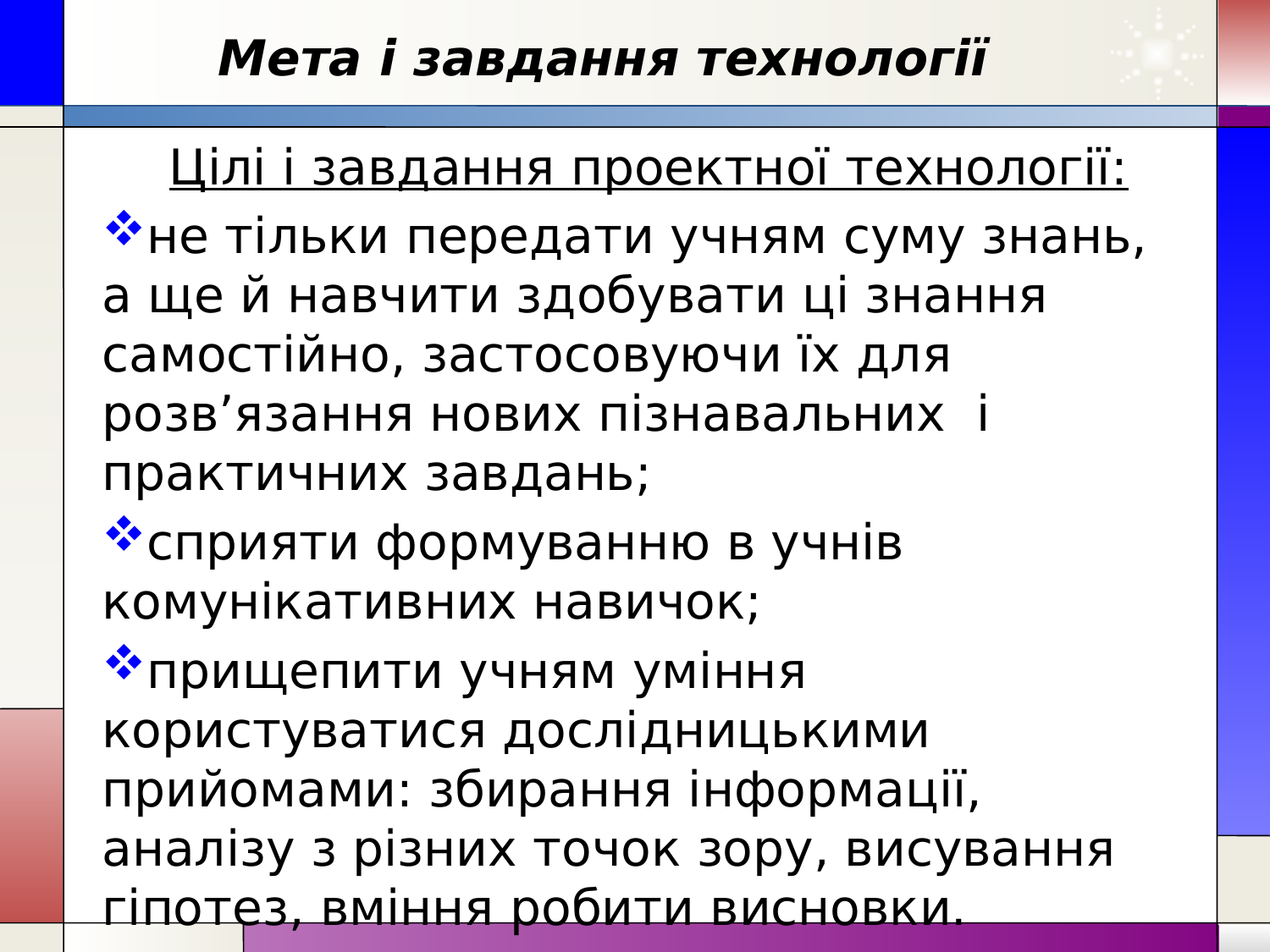

# Мета і завдання технології
 Цілі і завдання проектної технології:
не тільки передати учням суму знань, а ще й навчити здобувати ці знання самостійно, застосовуючи їх для розв’язання нових пізнавальних  і практичних завдань;
сприяти формуванню в учнів комунікативних навичок;
прищепити учням уміння користуватися дослідницькими прийомами: збирання інформації, аналізу з різних точок зору, висування гіпотез, вміння робити висновки.